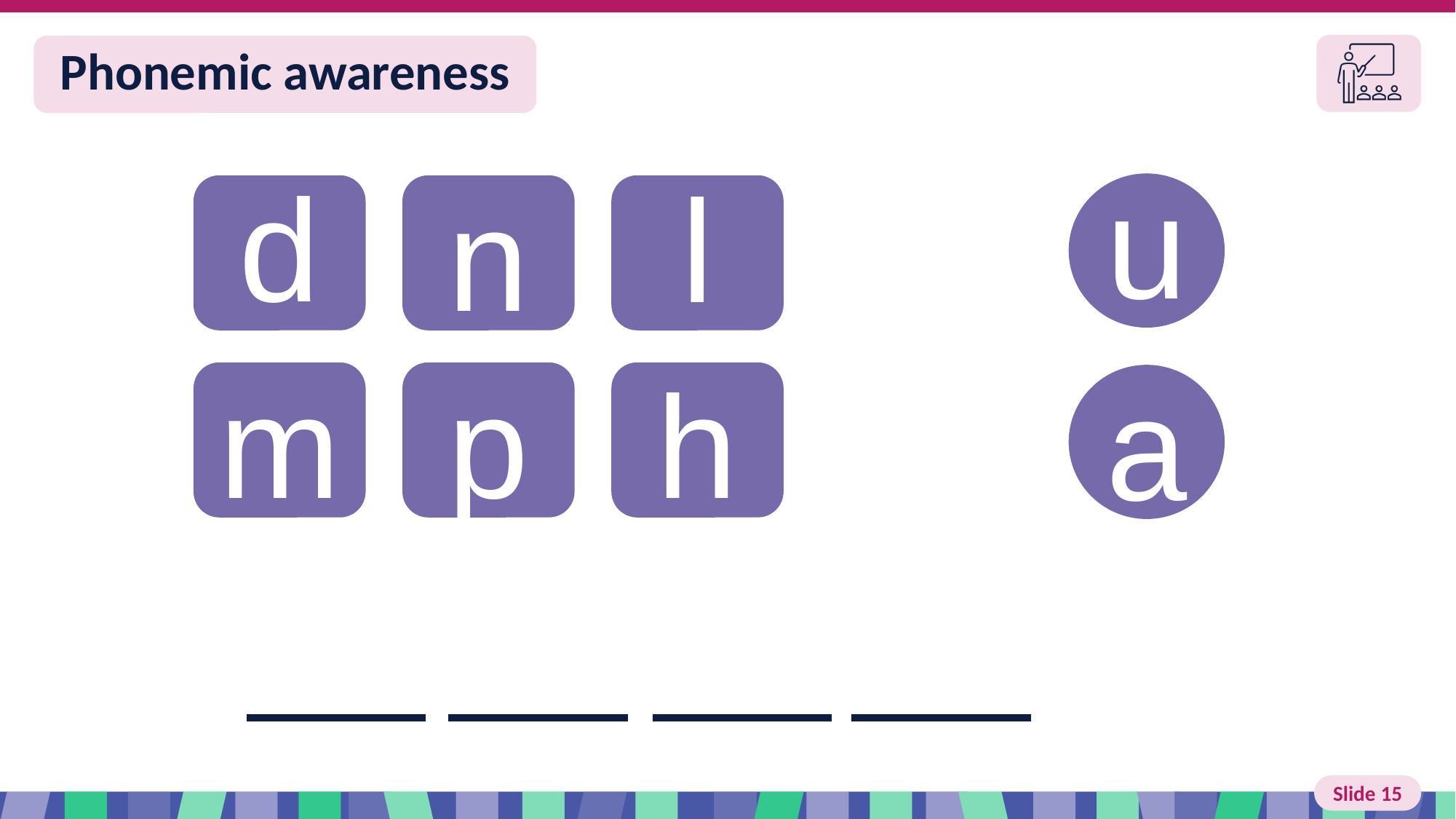

# Slide 15 Phonemic awareness
u

d

l

n
m
p
h
a